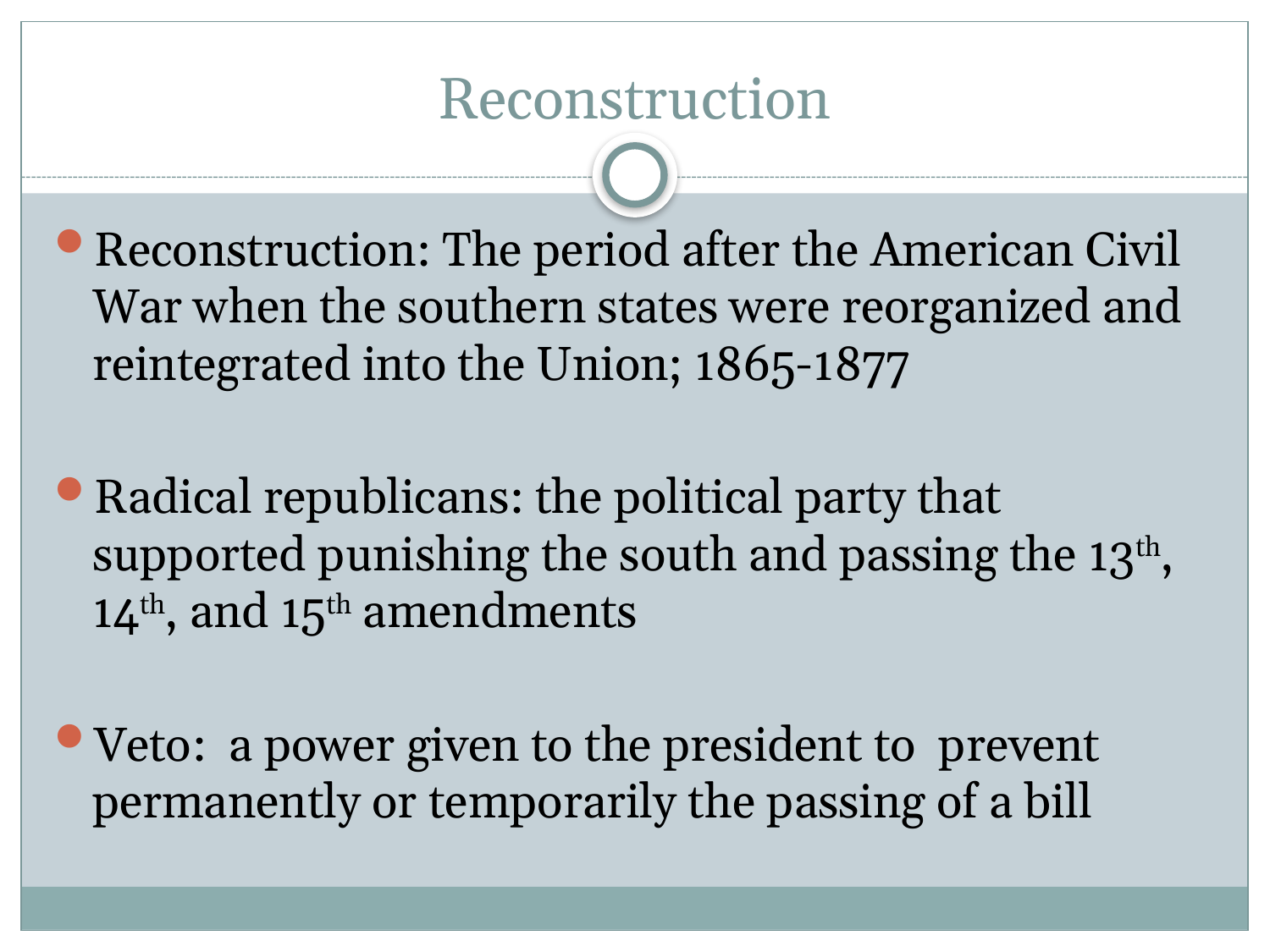

# Reconstruction
Reconstruction: The period after the American Civil War when the southern states were reorganized and reintegrated into the Union; 1865-1877

Radical republicans: the political party that supported punishing the south and passing the 13th, 14th, and 15th amendments

Veto:  a power given to the president to  prevent permanently or temporarily the passing of a bill